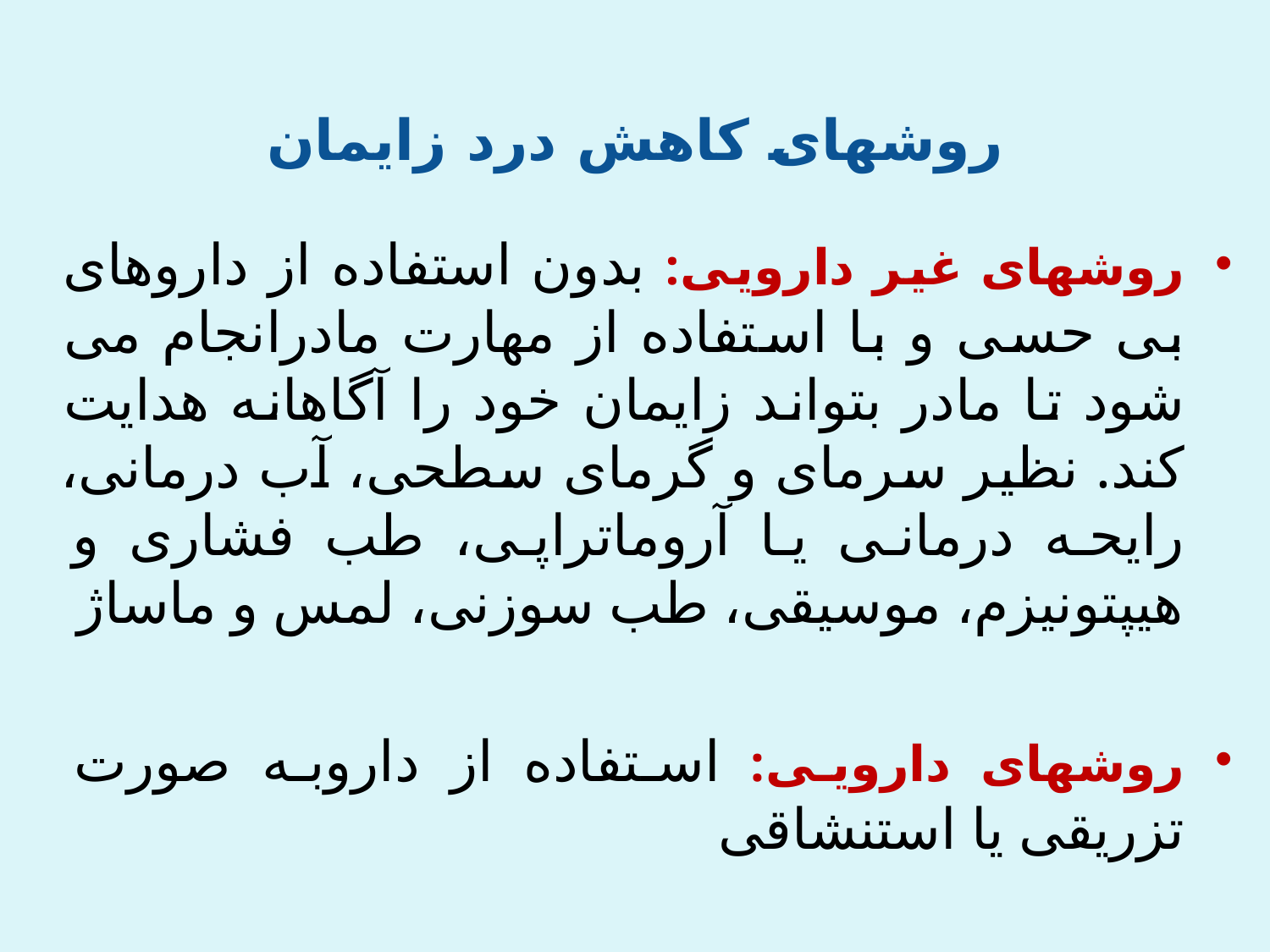

# روشهای کاهش درد زایمان
روشهای غیر دارویی: بدون استفاده از داروهای بی حسی و با استفاده از مهارت مادرانجام می شود تا مادر بتواند زایمان خود را آگاهانه هدایت کند. نظیر سرمای و گرمای سطحی، آب درمانی، رایحه درمانی یا آروماتراپی، طب فشاری و هیپتونیزم، موسیقی، طب سوزنی، لمس و ماساژ

روشهای دارویی: استفاده از داروبه صورت تزریقی یا استنشاقی